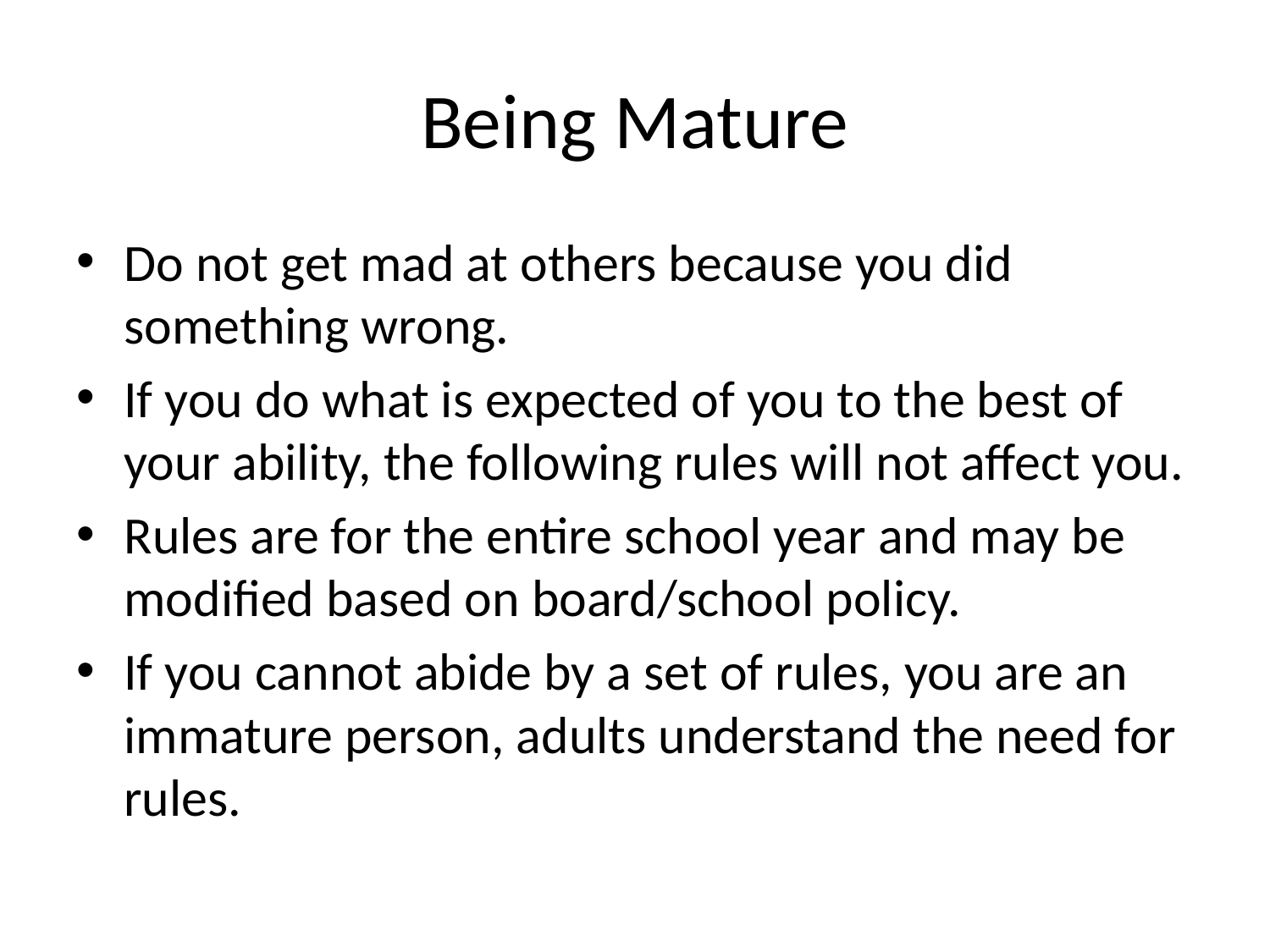

# Being Mature
Do not get mad at others because you did something wrong.
If you do what is expected of you to the best of your ability, the following rules will not affect you.
Rules are for the entire school year and may be modified based on board/school policy.
If you cannot abide by a set of rules, you are an immature person, adults understand the need for rules.